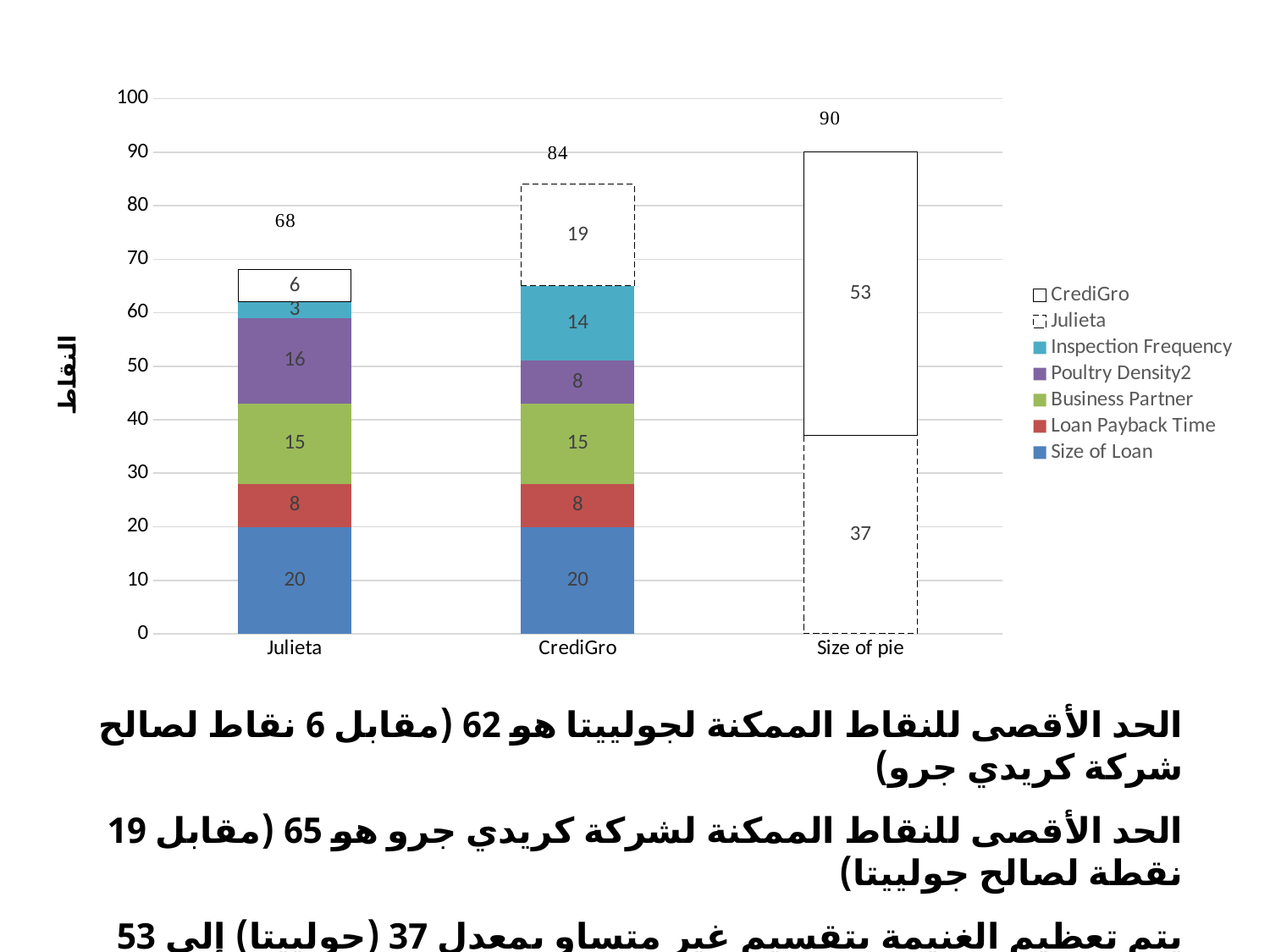

### Chart

| Category | Size of Loan | Loan Payback Time | Business Partner | Poultry Density2 | Inspection Frequency | Julieta | CrediGro |
|---|---|---|---|---|---|---|---|
| Julieta | 20.0 | 8.0 | 15.0 | 16.0 | 3.0 | None | 6.0 |
| CrediGro | 20.0 | 8.0 | 15.0 | 8.0 | 14.0 | 19.0 | None |
| Size of pie | None | None | None | None | None | 37.0 | 53.0 |
الحد الأقصى للنقاط الممكنة لجولييتا هو 62 (مقابل 6 نقاط لصالح شركة كريدي جرو)

الحد الأقصى للنقاط الممكنة لشركة كريدي جرو هو 65 (مقابل 19 نقطة لصالح جولييتا)

يتم تعظيم الغنيمة بتقسيم غير متساوٍ بمعدل 37 (جولييتا) إلى 53 (كريدي جرو) نقطة